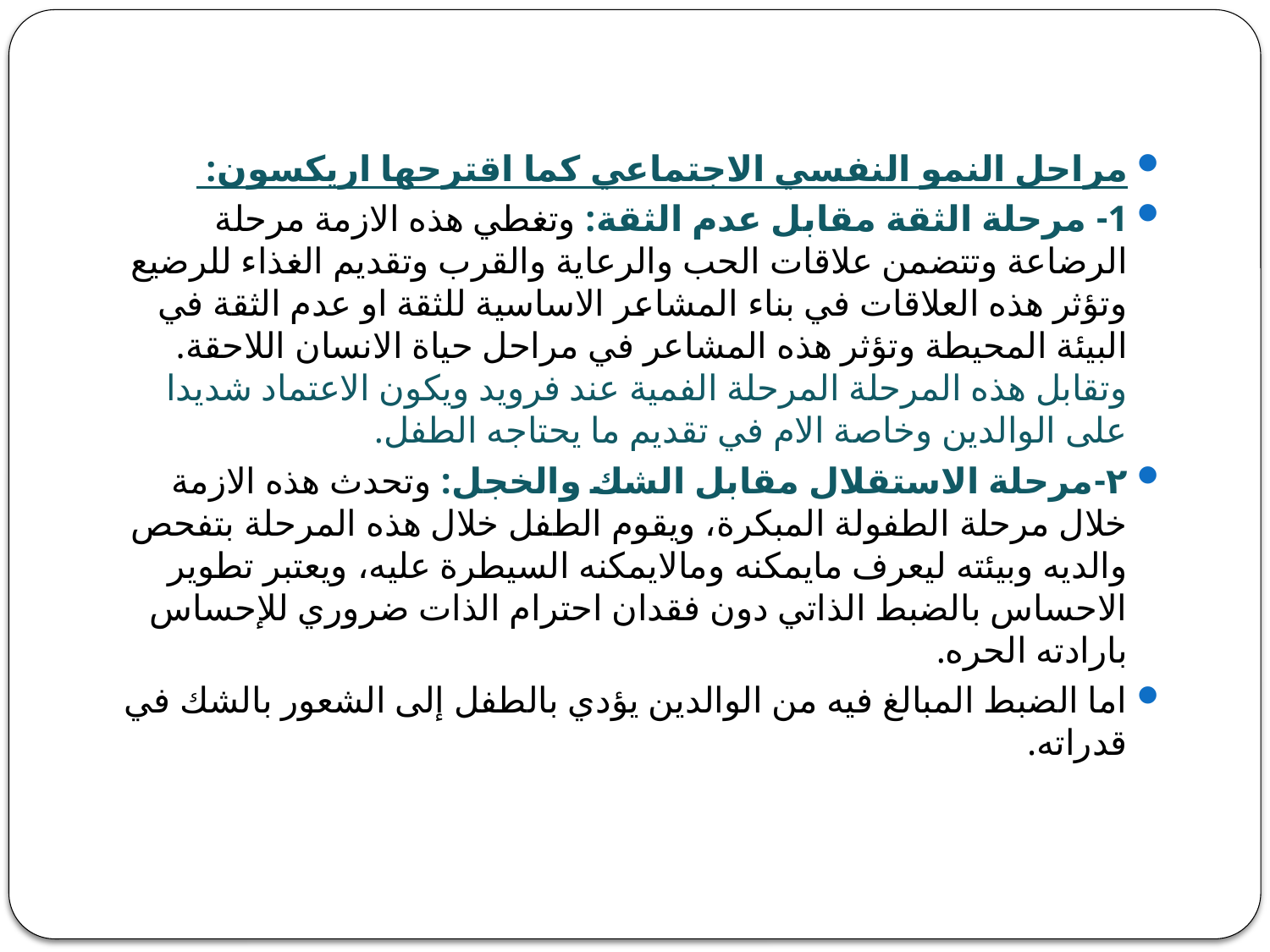

مراحل النمو النفسي الاجتماعي كما اقترحها اريكسون:
1- مرحلة الثقة مقابل عدم الثقة: وتغطي هذه الازمة مرحلة الرضاعة وتتضمن علاقات الحب والرعاية والقرب وتقديم الغذاء للرضيع وتؤثر هذه العلاقات في بناء المشاعر الاساسية للثقة او عدم الثقة في البيئة المحيطة وتؤثر هذه المشاعر في مراحل حياة الانسان اللاحقة. وتقابل هذه المرحلة المرحلة الفمية عند فرويد ويكون الاعتماد شديدا على الوالدين وخاصة الام في تقديم ما يحتاجه الطفل.
٢-مرحلة الاستقلال مقابل الشك والخجل: وتحدث هذه الازمة خلال مرحلة الطفولة المبكرة، ويقوم الطفل خلال هذه المرحلة بتفحص والديه وبيئته ليعرف مايمكنه ومالايمكنه السيطرة عليه، ويعتبر تطوير الاحساس بالضبط الذاتي دون فقدان احترام الذات ضروري للإحساس بارادته الحره.
اما الضبط المبالغ فيه من الوالدين يؤدي بالطفل إلى الشعور بالشك في قدراته.